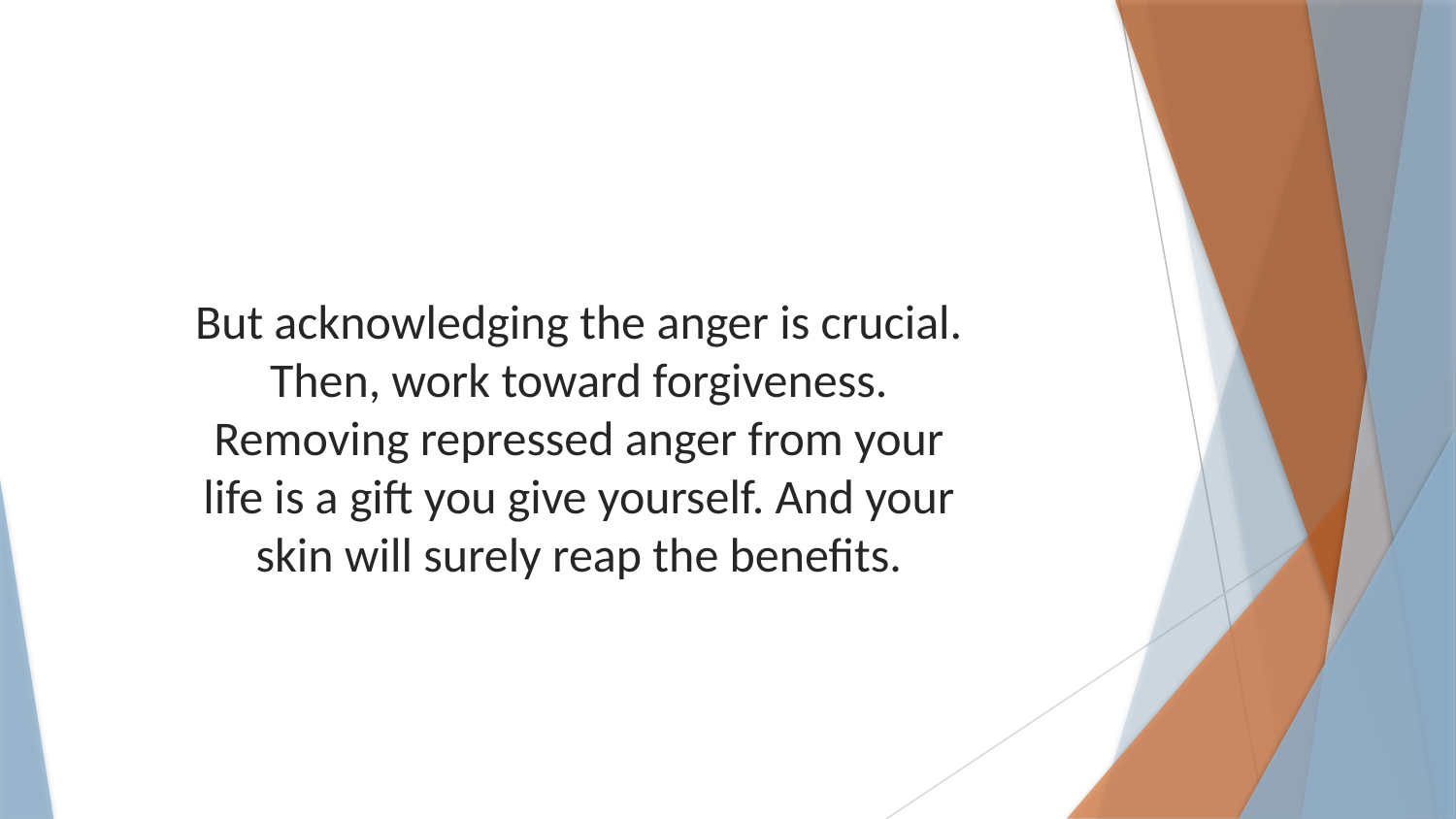

But acknowledging the anger is crucial. Then, work toward forgiveness. Removing repressed anger from your life is a gift you give yourself. And your skin will surely reap the benefits.